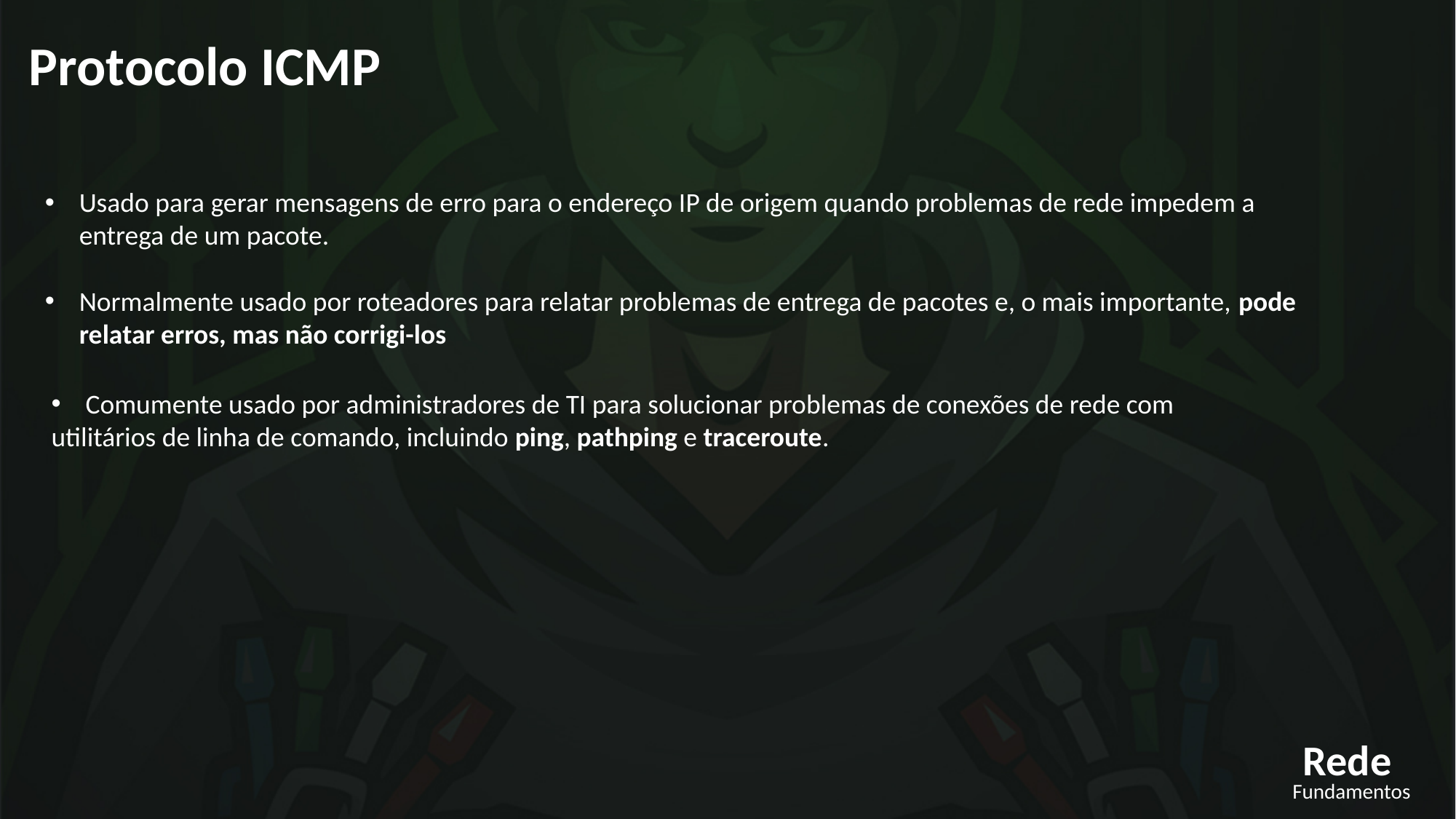

Protocolo ICMP
Usado para gerar mensagens de erro para o endereço IP de origem quando problemas de rede impedem a entrega de um pacote.
Normalmente usado por roteadores para relatar problemas de entrega de pacotes e, o mais importante, pode relatar erros, mas não corrigi-los
Comumente usado por administradores de TI para solucionar problemas de conexões de rede com
utilitários de linha de comando, incluindo ping, pathping e traceroute.
Rede
Fundamentos